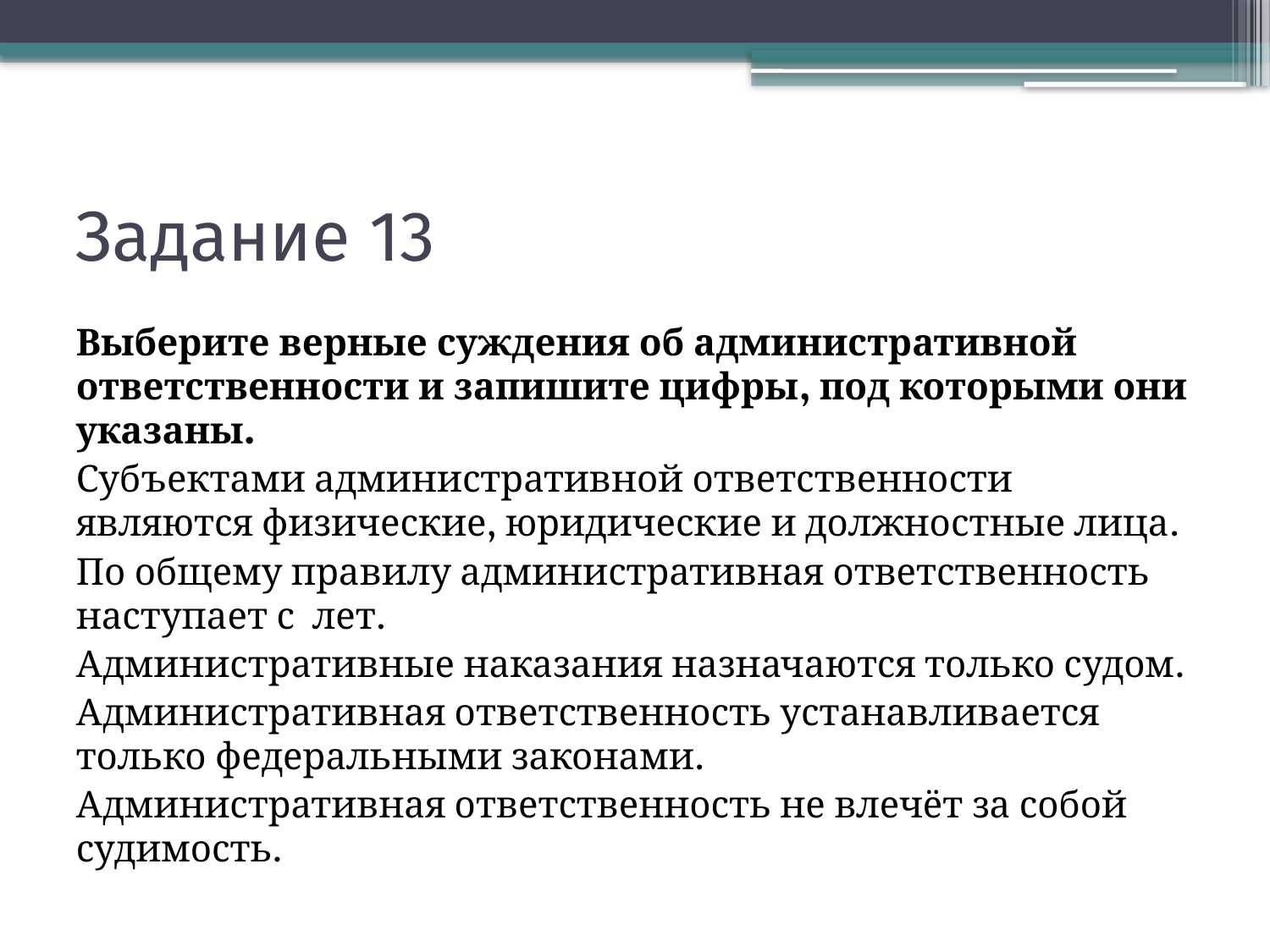

# Задание 13
Выберите верные суждения об административной ответственности и запишите цифры, под которыми они указаны.
Субъектами административной ответственности являются физические, юридические и должностные лица.
По общему правилу административная ответственность наступает с  лет.
Административные наказания назначаются только судом.
Административная ответственность устанавливается только федеральными законами.
Административная ответственность не влечёт за собой судимость.